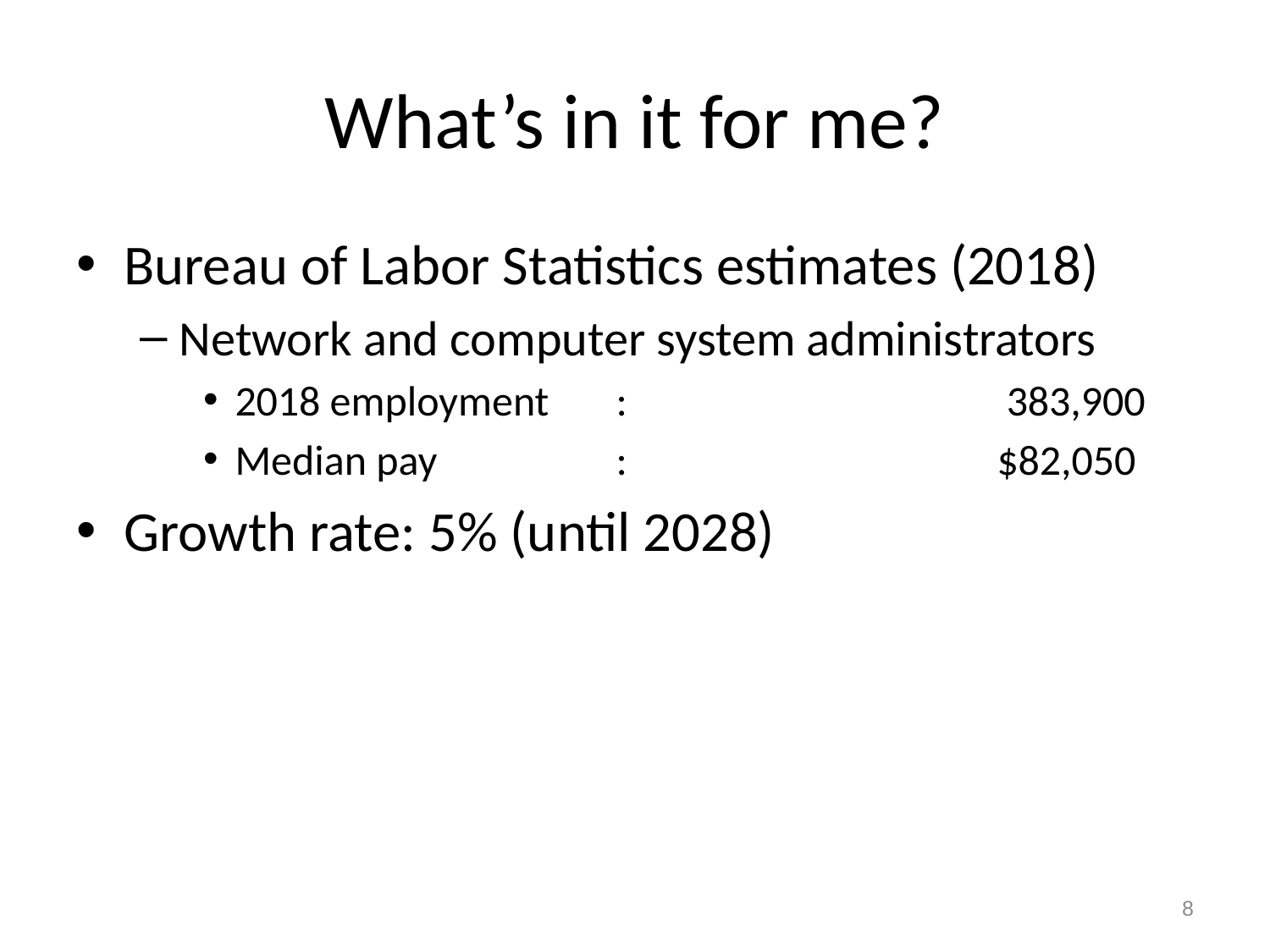

# What’s in it for me?
Bureau of Labor Statistics estimates (2018)
Network and computer system administrators
2018 employment	:			 383,900
Median pay		: 			$82,050
Growth rate: 5% (until 2028)
8